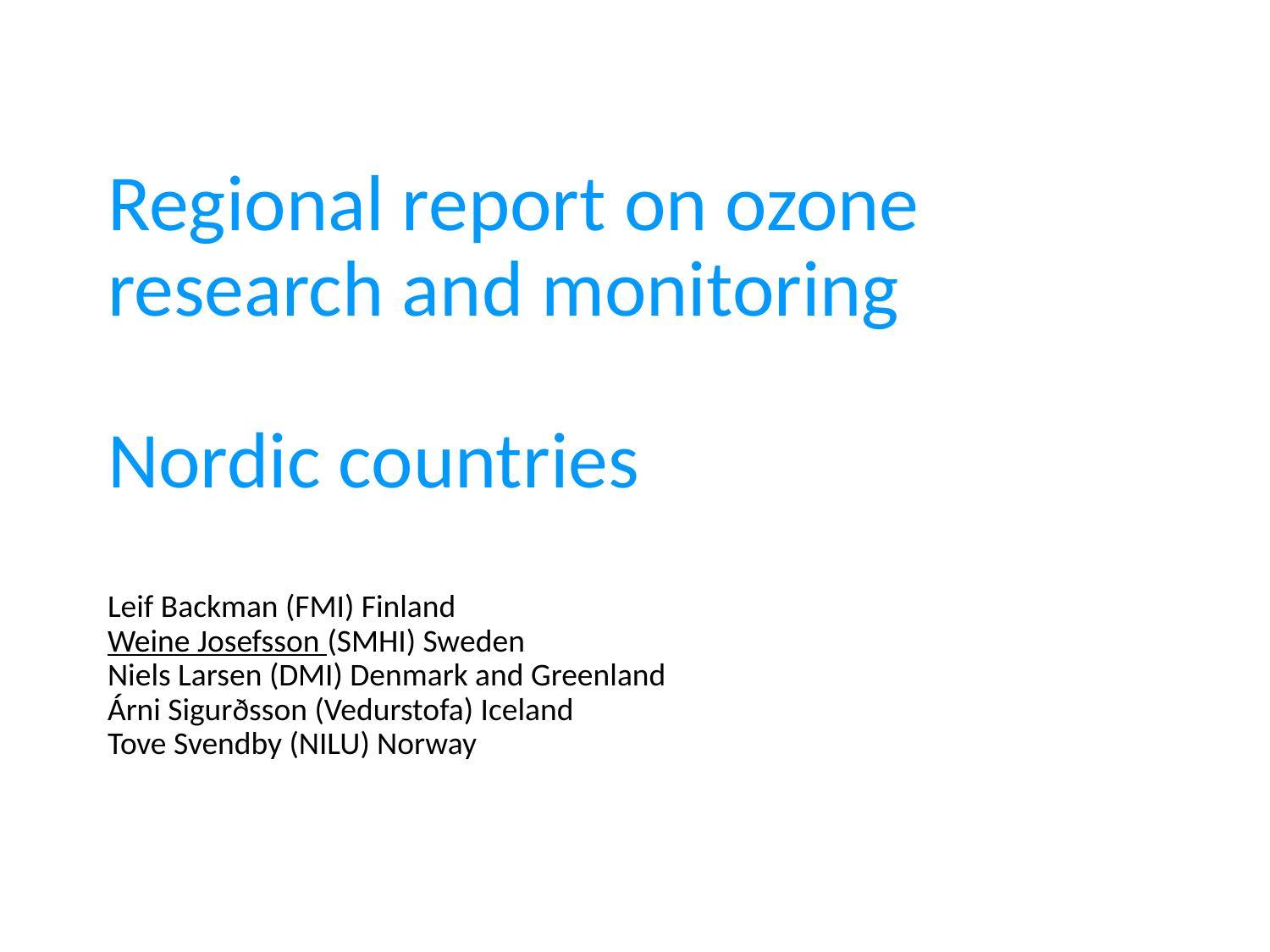

# Regional report on ozone research and monitoring Nordic countries Leif Backman (FMI) Finland Weine Josefsson (SMHI) Sweden Niels Larsen (DMI) Denmark and Greenland Árni Sigurðsson (Vedurstofa) Iceland Tove Svendby (NILU) Norway